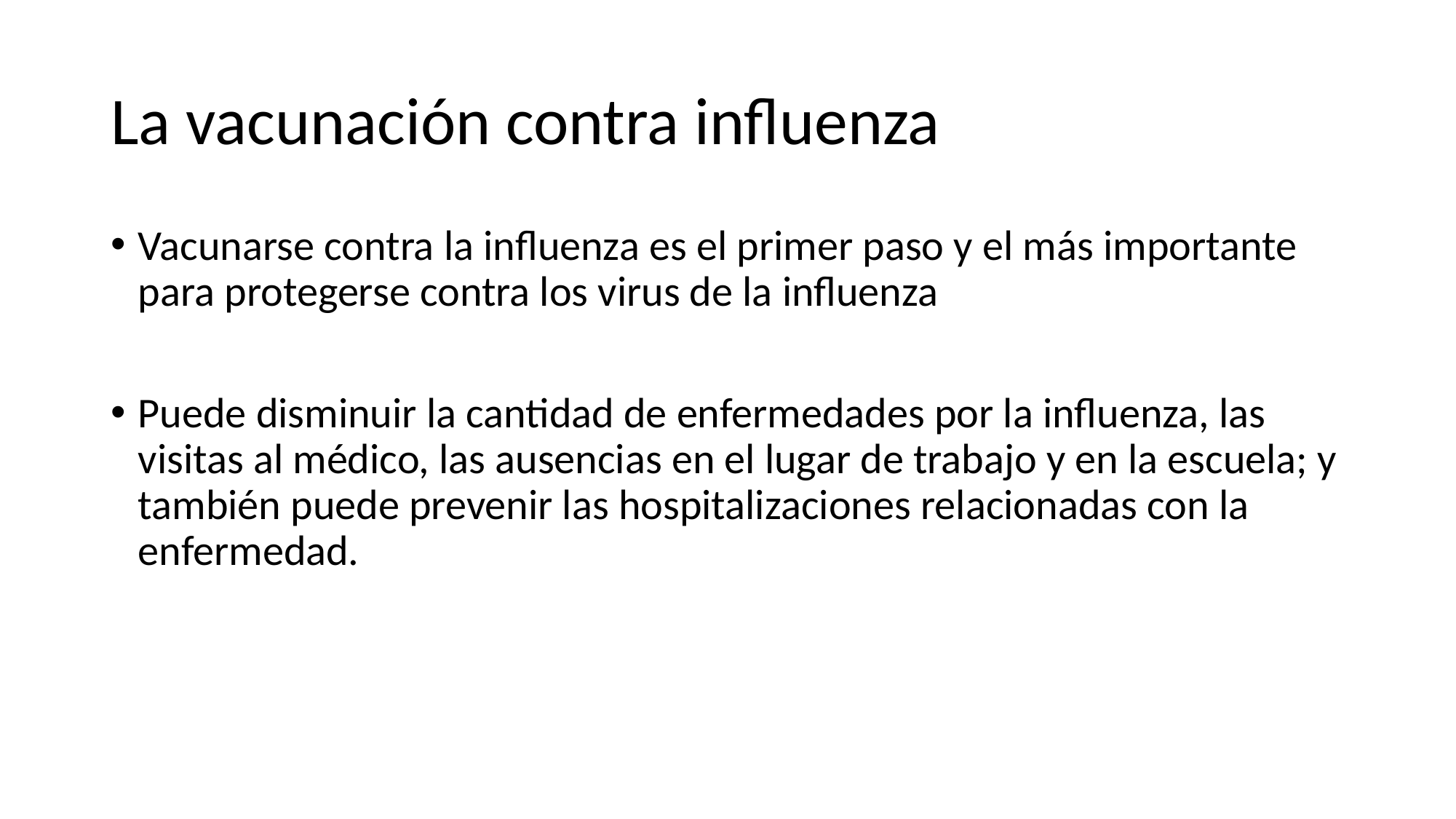

# La vacunación contra influenza
Vacunarse contra la influenza es el primer paso y el más importante para protegerse contra los virus de la influenza

Puede disminuir la cantidad de enfermedades por la influenza, las visitas al médico, las ausencias en el lugar de trabajo y en la escuela; y también puede prevenir las hospitalizaciones relacionadas con la enfermedad.